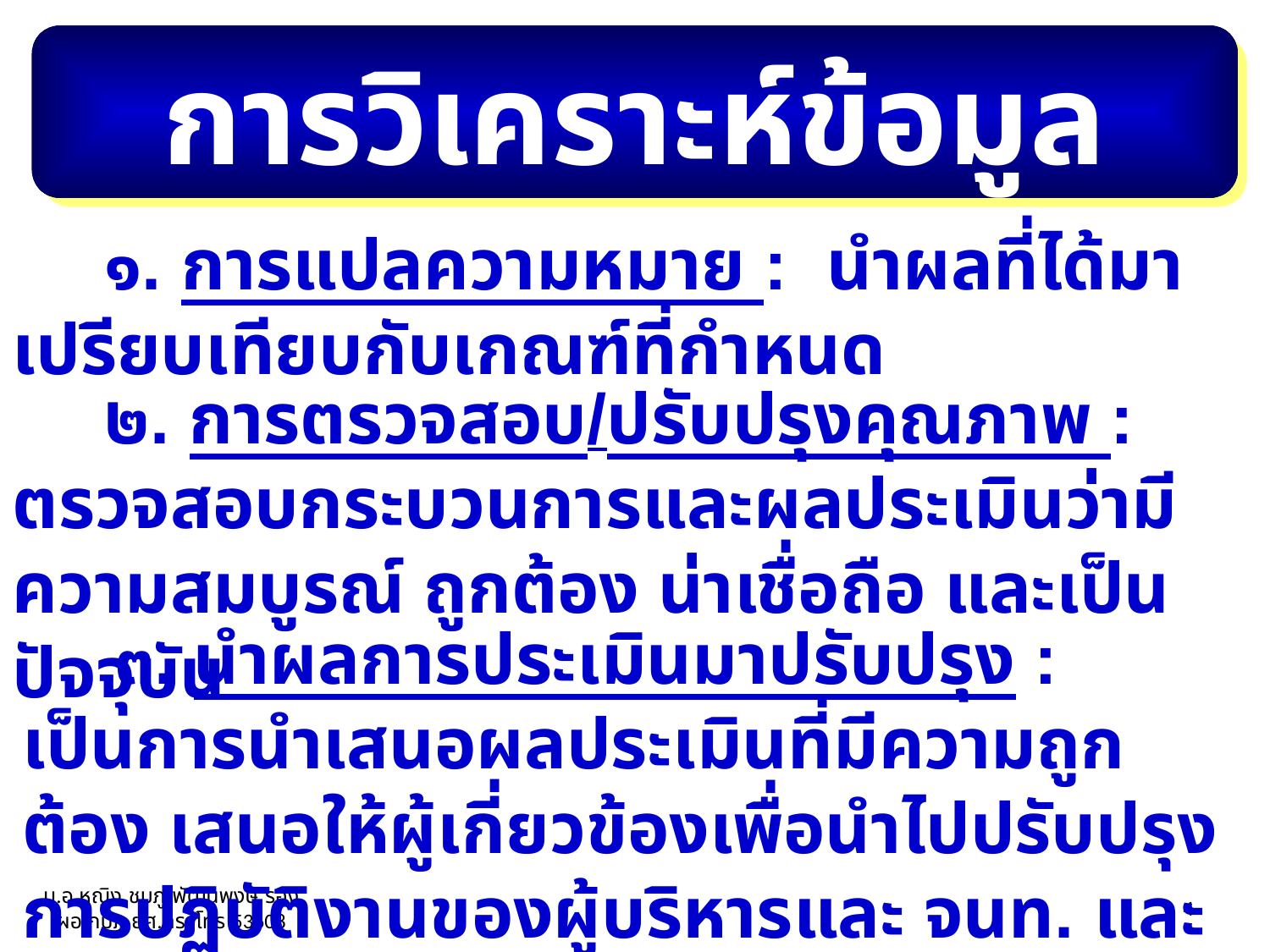

การวิเคราะห์ข้อมูล
     ๑. การแปลความหมาย :  นำผลที่ได้มาเปรียบเทียบกับเกณฑ์ที่กำหนด
     ๒. การตรวจสอบ/ปรับปรุงคุณภาพ :  ตรวจสอบกระบวนการและผลประเมินว่ามีความสมบูรณ์ ถูกต้อง น่าเชื่อถือ และเป็นปัจจุบัน
     ๓. นำผลการประเมินมาปรับปรุง :  เป็นการนำเสนอผลประเมินที่มีความถูกต้อง เสนอให้ผู้เกี่ยวข้องเพื่อนำไปปรับปรุงการปฏิบัติงานของผู้บริหารและ จนท. และใช้วางแผนพัฒนาต่อไป
น.อ.หญิง ชมภู พัฒนพงษ์ รอง ผอ.กปภ.ยศ.ทร. โทร 53608
26/03/55
4